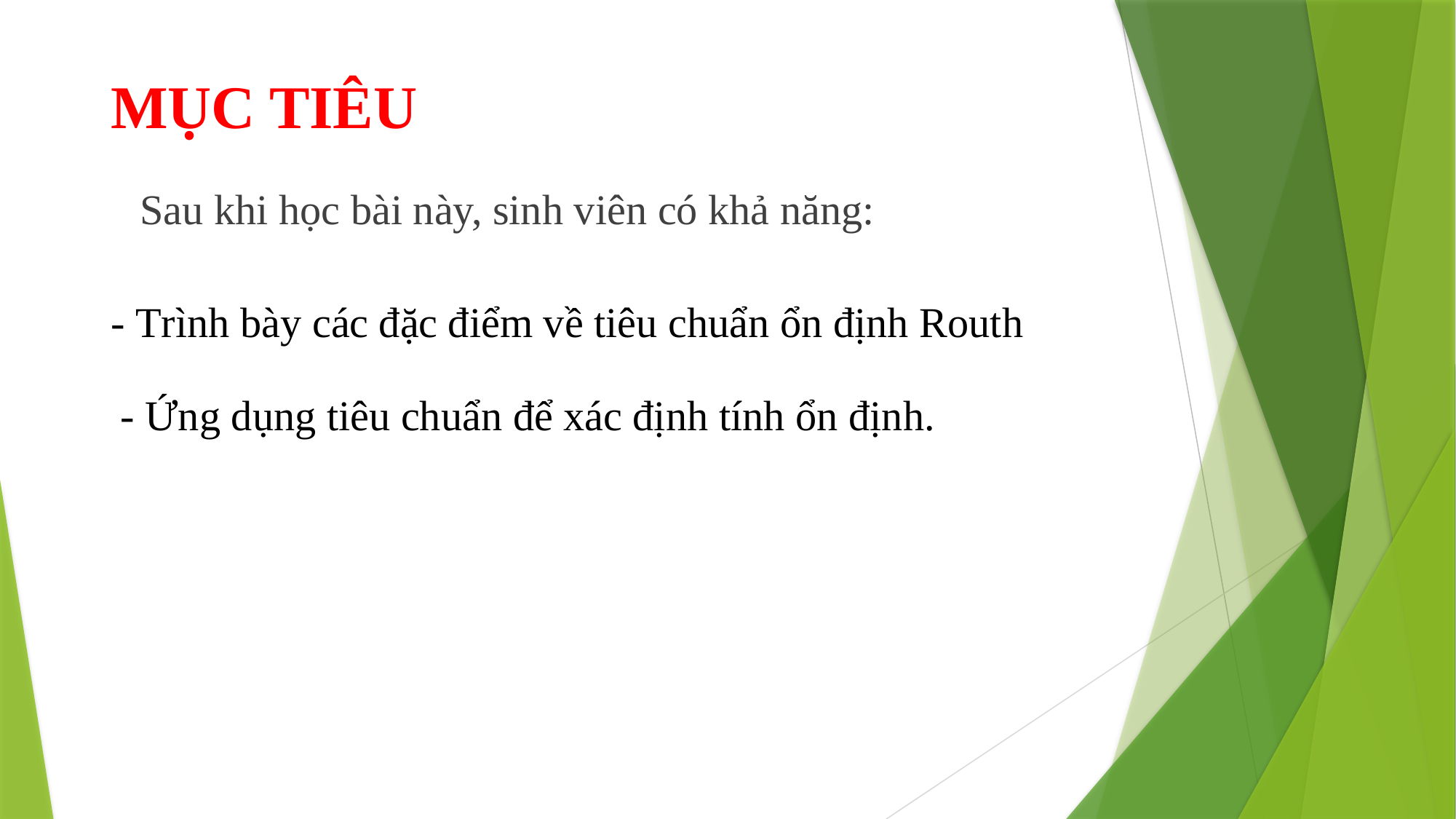

# MỤC TIÊU
Sau khi học bài này, sinh viên có khả năng:
- Trình bày các đặc điểm về tiêu chuẩn ổn định Routh
- Ứng dụng tiêu chuẩn để xác định tính ổn định.